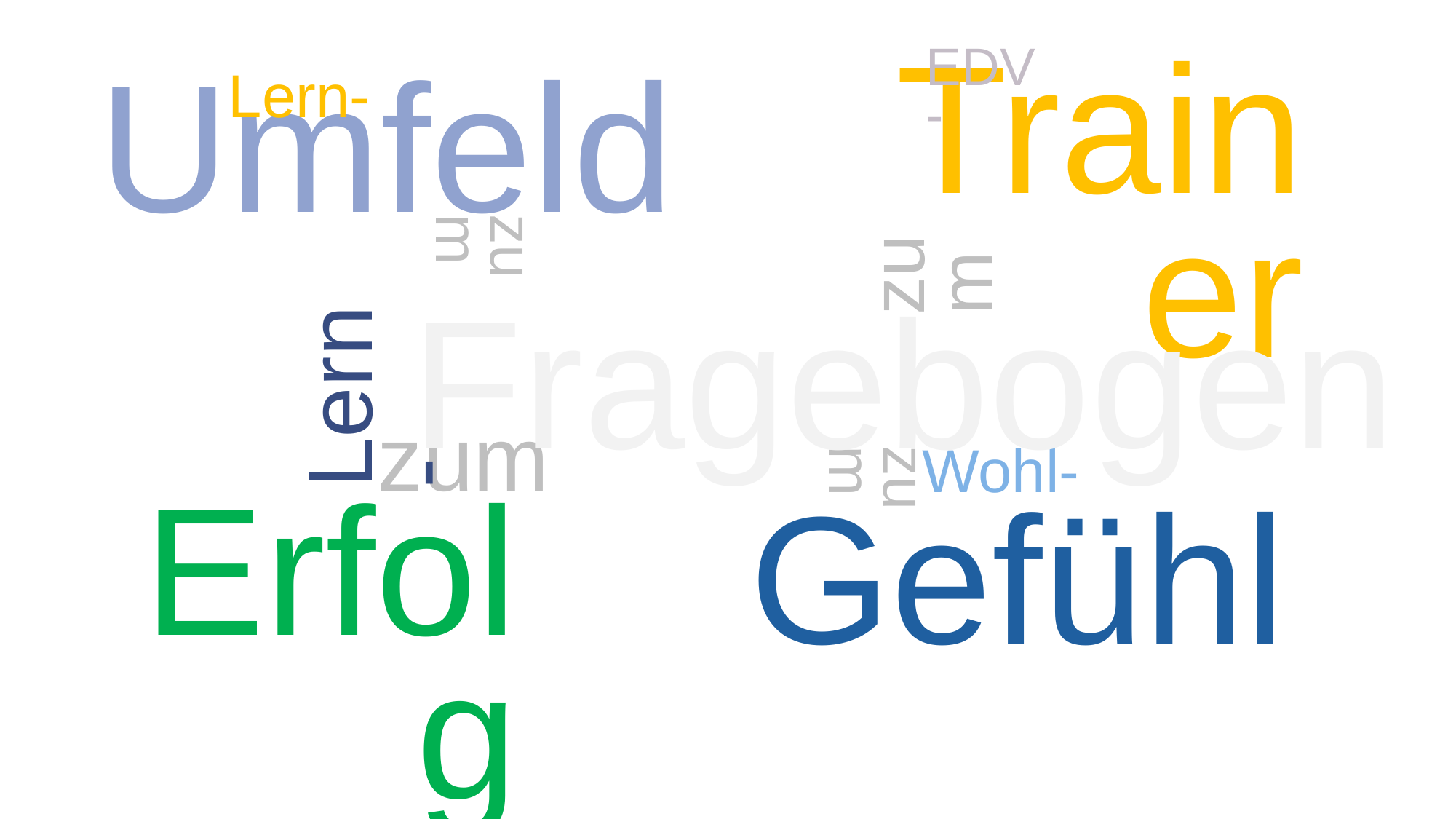

EDV-
Trainer
Lern-
Umfeld
zum
zum
Lern-
Fragebogen
zum
Wohl-
zum
Erfolg
Gefühl